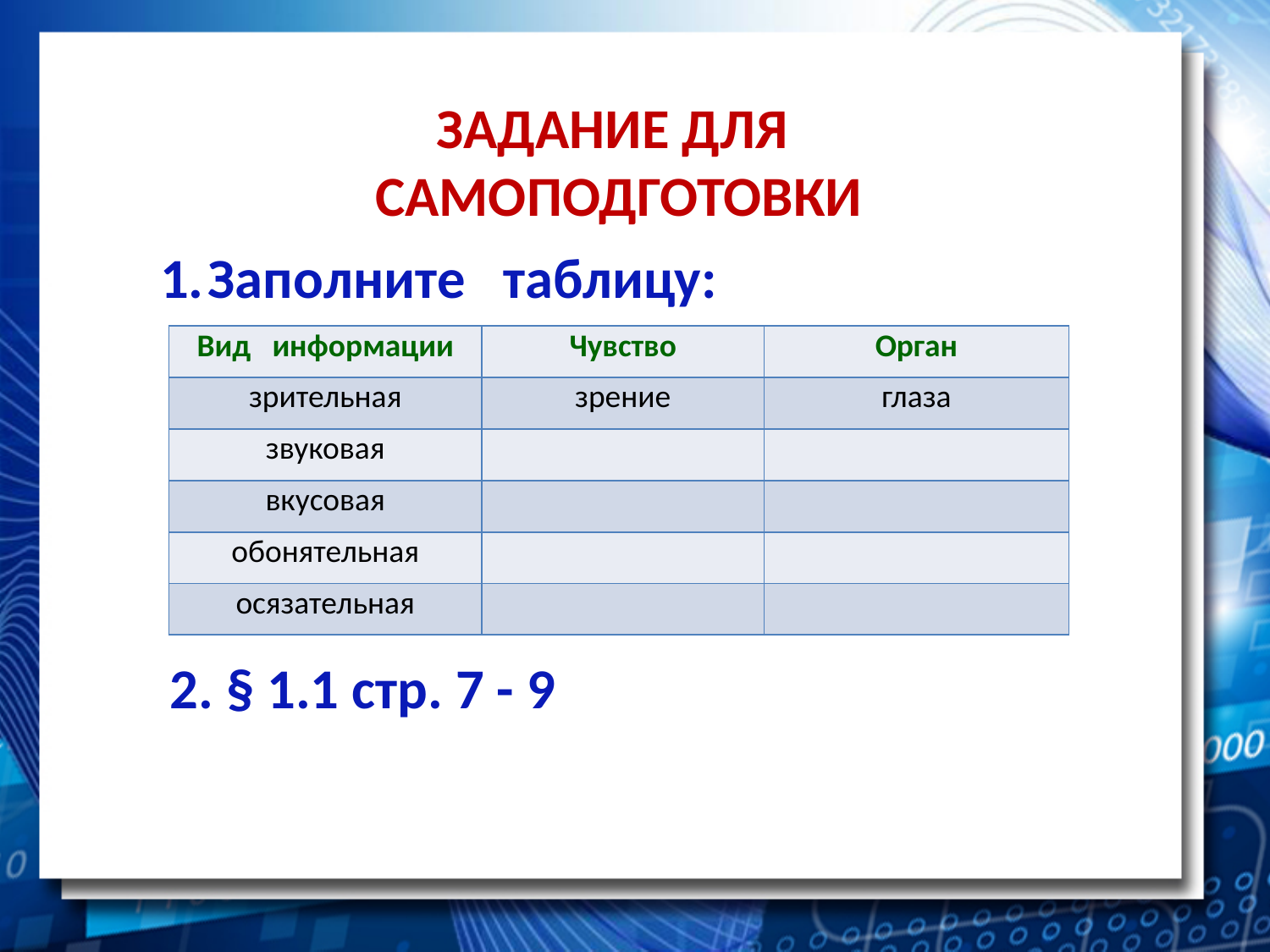

ЗАДАНИЕ ДЛЯ
САМОПОДГОТОВКИ
Заполните   таблицу:

| Вид информации | Чувство | Орган |
| --- | --- | --- |
| зрительная | зрение | глаза |
| звуковая |  |  |
| вкусовая |  |  |
| обонятельная |  |  |
| осязательная |  |  |
2. § 1.1 стр. 7 - 9